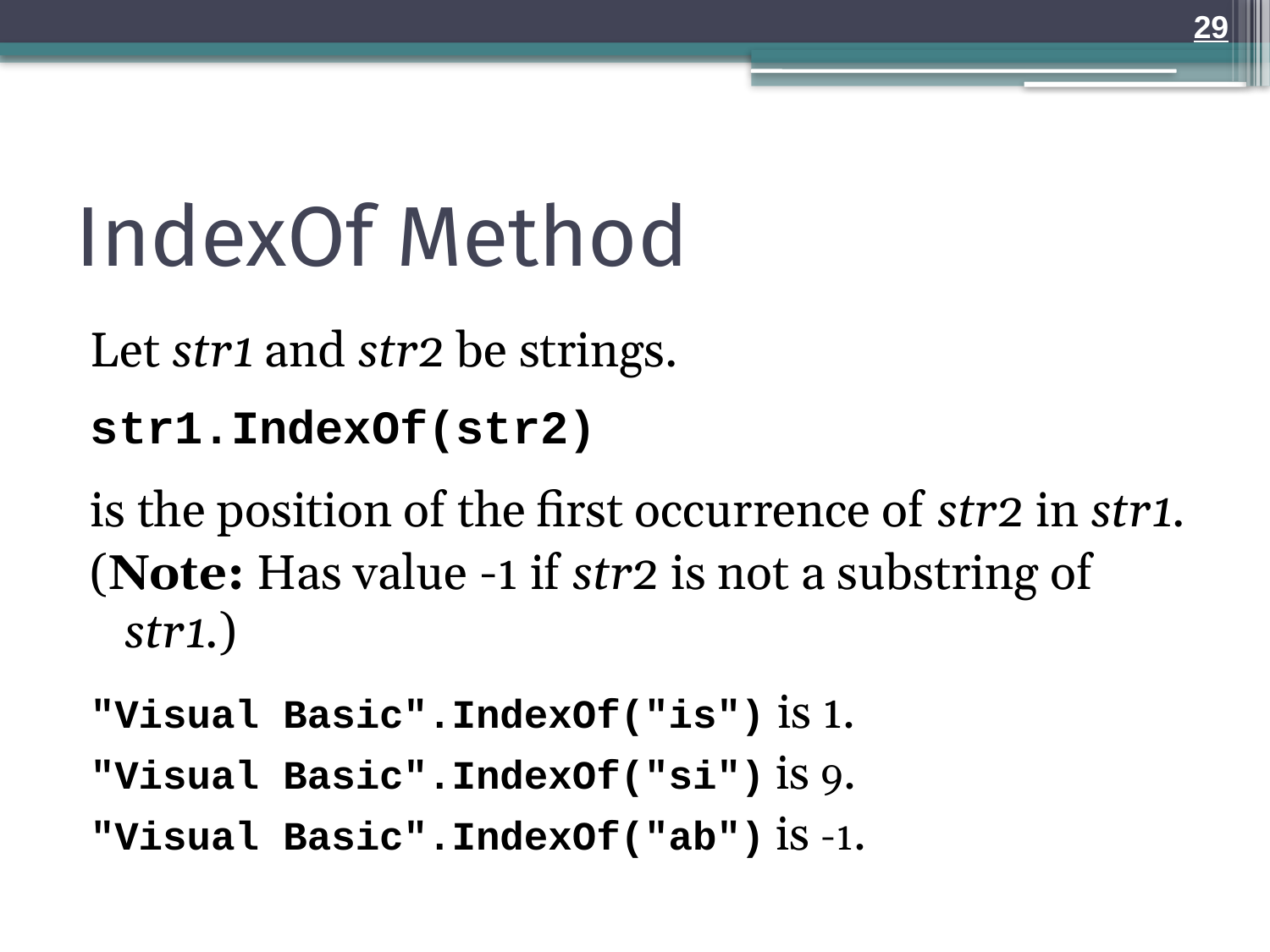

29
# IndexOf Method
Let str1 and str2 be strings.
str1.IndexOf(str2)
is the position of the first occurrence of str2 in str1.
(Note: Has value -1 if str2 is not a substring of str1.)
"Visual Basic".IndexOf("is") is 1.
"Visual Basic".IndexOf("si") is 9.
"Visual Basic".IndexOf("ab") is -1.